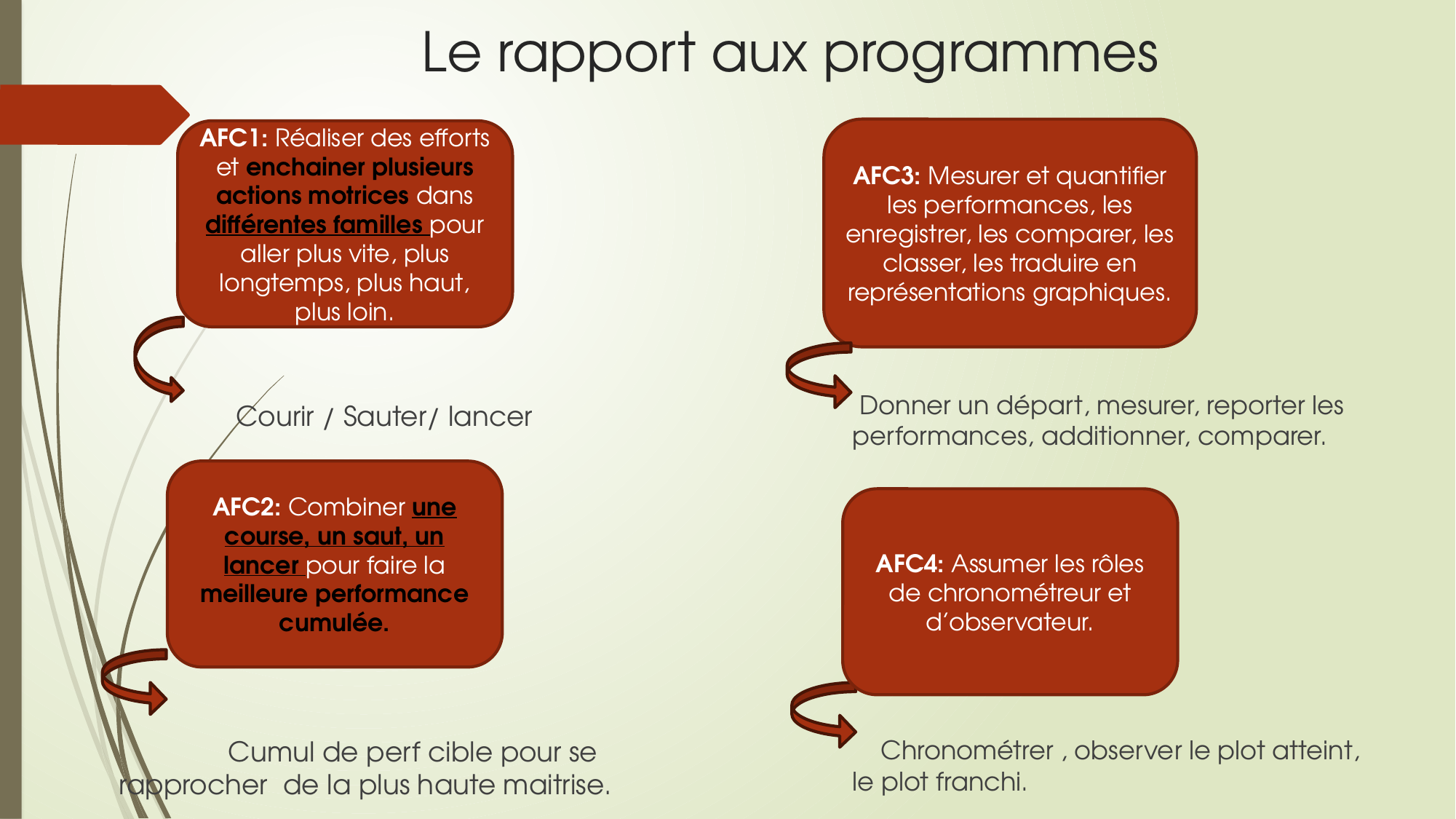

# Le rapport aux programmes
AFC3: Mesurer et quantifier les performances, les enregistrer, les comparer, les classer, les traduire en représentations graphiques.
AFC1: Réaliser des efforts et enchainer plusieurs actions motrices dans différentes familles pour aller plus vite, plus longtemps, plus haut, plus loin.

 Donner un départ, mesurer, reporter les performances, additionner, comparer.

    Chronométrer , observer le plot atteint, le plot franchi.

	 Courir / Sauter/ lancer

	Cumul de perf cible pour se rapprocher  de la plus haute maitrise.

AFC2: Combiner une course, un saut, un lancer pour faire la meilleure performance cumulée.
AFC4: Assumer les rôles de chronométreur et d’observateur.